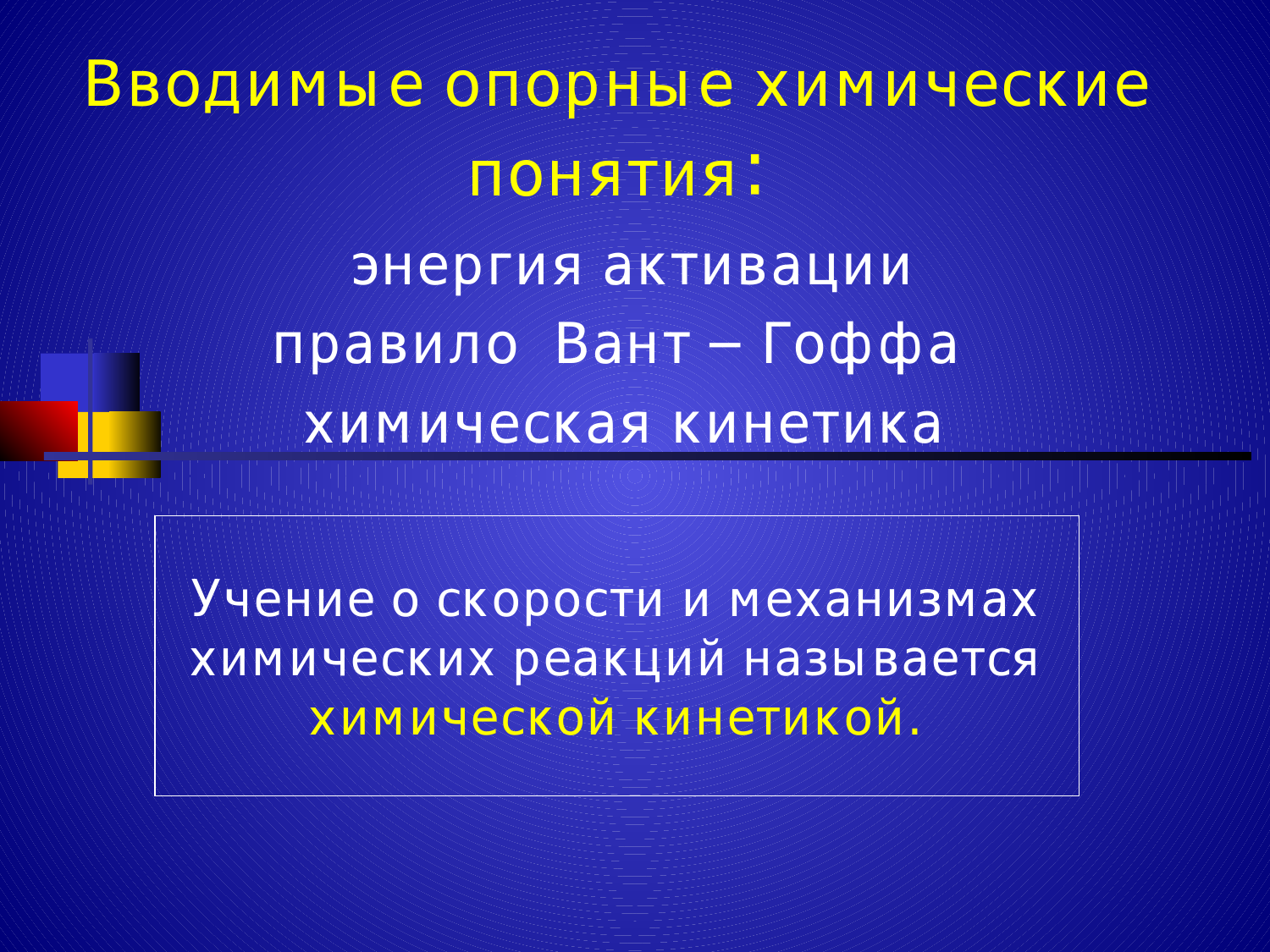

# Вводимые опорные химические понятия:
энергия активации
правило  Вант – Гоффа
химическая кинетика

Учение о скорости и механизмах
химических реакций называется
химической кинетикой.